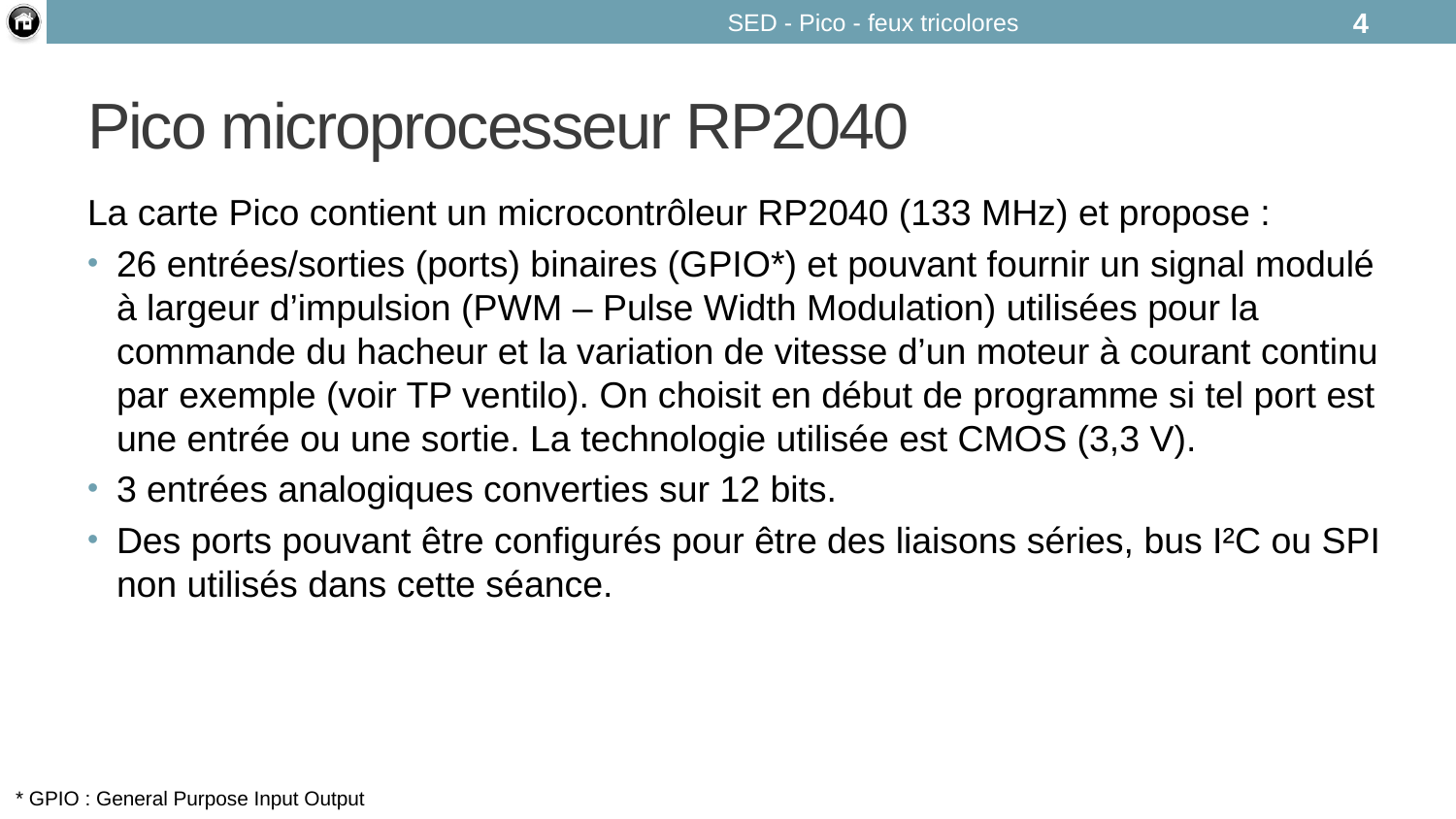

SED - Pico - feux tricolores
4
# Pico microprocesseur RP2040
La carte Pico contient un microcontrôleur RP2040 (133 MHz) et propose :
26 entrées/sorties (ports) binaires (GPIO*) et pouvant fournir un signal modulé à largeur d’impulsion (PWM – Pulse Width Modulation) utilisées pour la commande du hacheur et la variation de vitesse d’un moteur à courant continu par exemple (voir TP ventilo). On choisit en début de programme si tel port est une entrée ou une sortie. La technologie utilisée est CMOS (3,3 V).
3 entrées analogiques converties sur 12 bits.
Des ports pouvant être configurés pour être des liaisons séries, bus I²C ou SPI non utilisés dans cette séance.
* GPIO : General Purpose Input Output